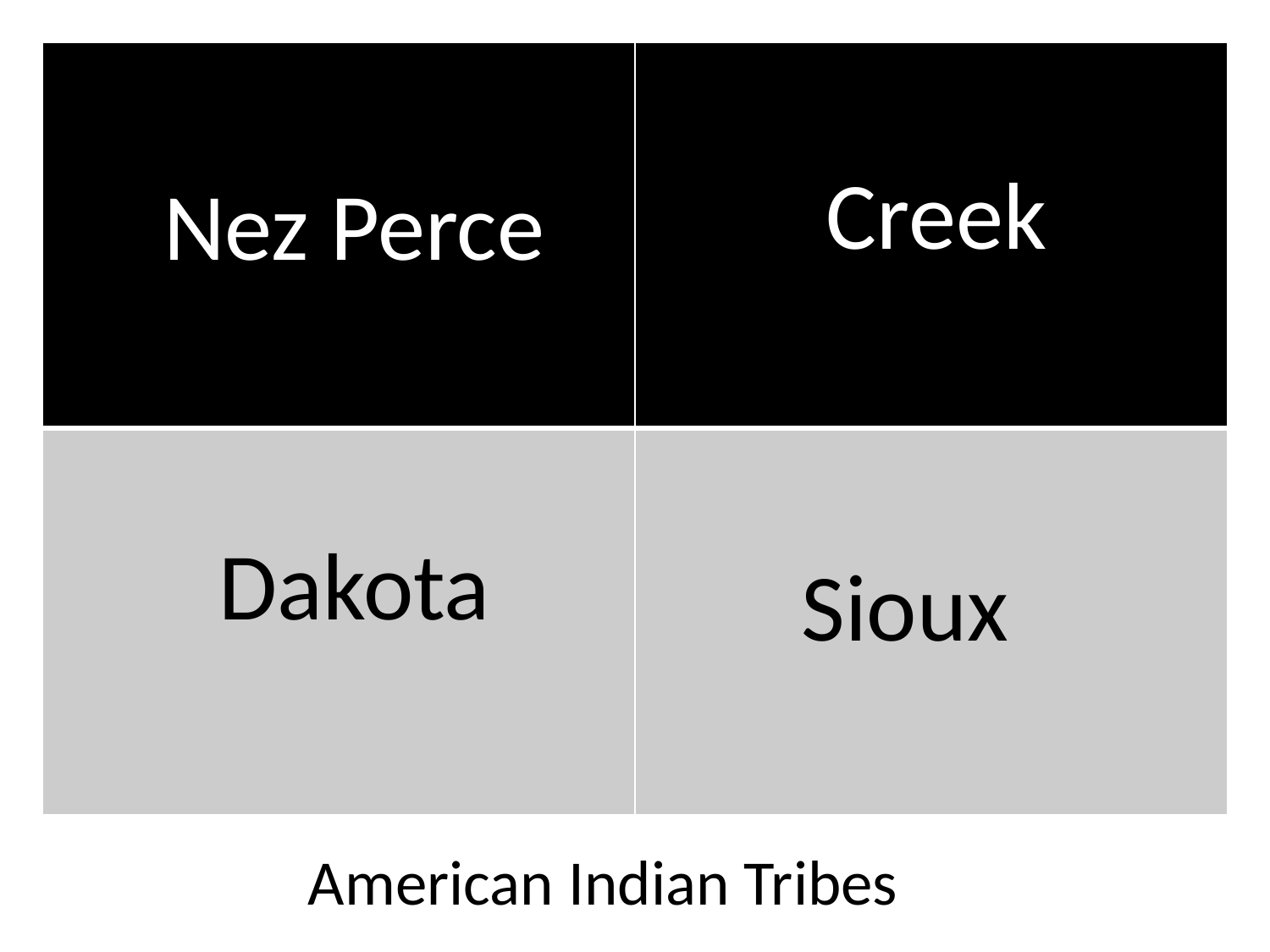

|  |  |
| --- | --- |
|  |  |
Creek
Nez Perce
Dakota
Sioux
American Indian Tribes